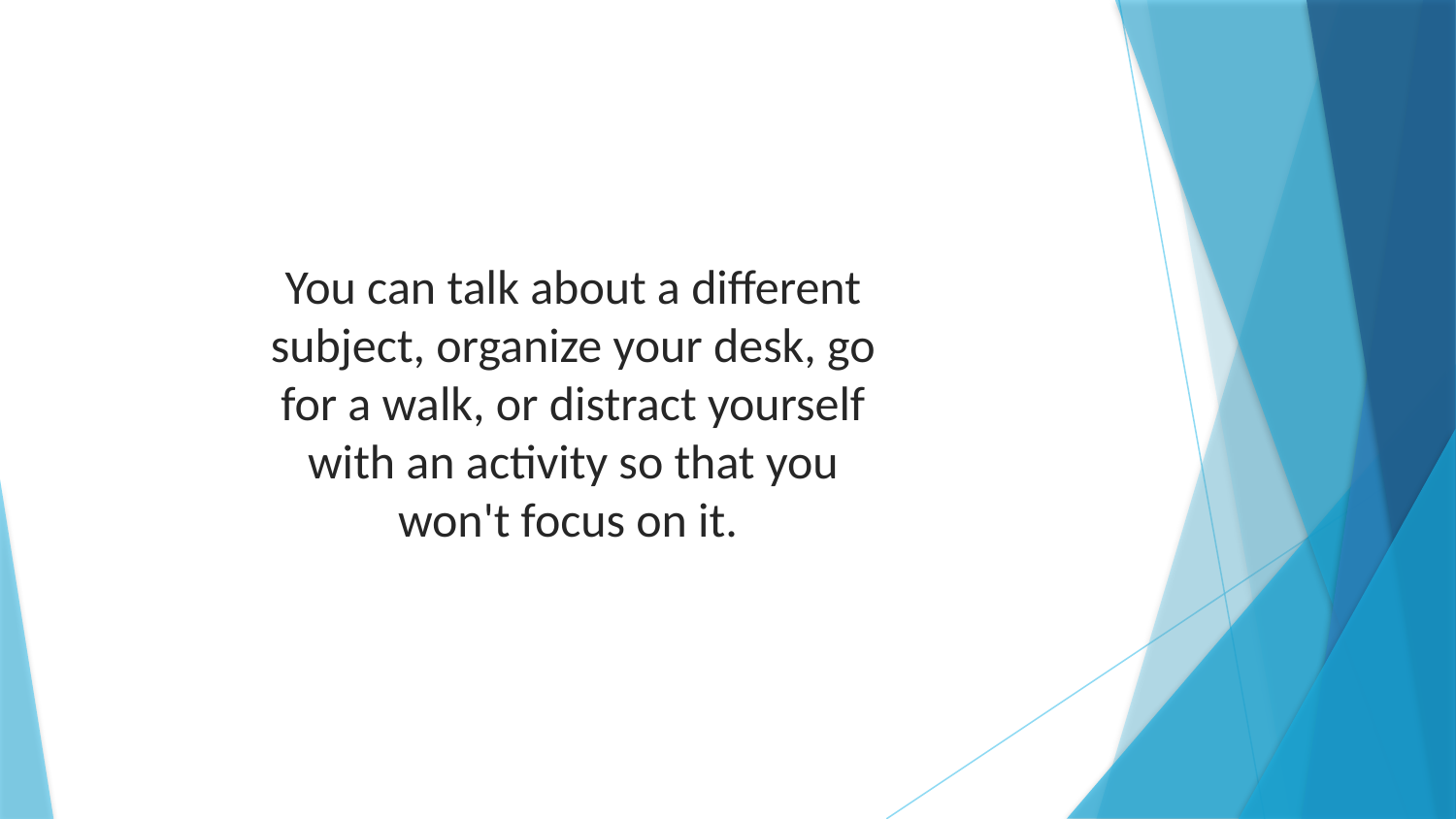

You can talk about a different subject, organize your desk, go for a walk, or distract yourself with an activity so that you won't focus on it.